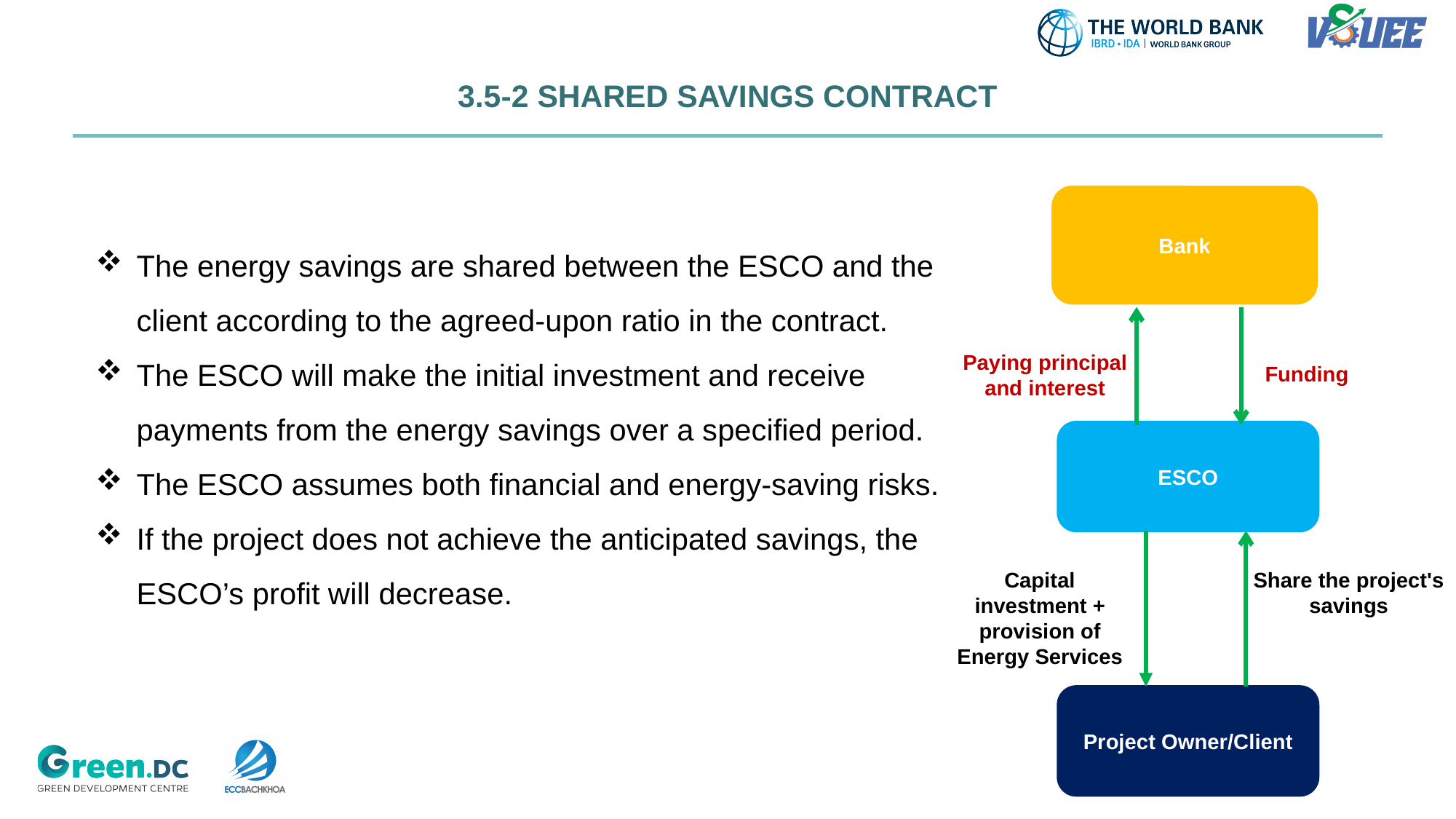

# 3.5-2 SHARED SAVINGS CONTRACT
Bank
Paying principal and interest
Funding
ESCO
Share the project's savings
Capital investment + provision of Energy Services
Project Owner/Client
The energy savings are shared between the ESCO and the client according to the agreed-upon ratio in the contract.
The ESCO will make the initial investment and receive payments from the energy savings over a specified period.
The ESCO assumes both financial and energy-saving risks.
If the project does not achieve the anticipated savings, the ESCO’s profit will decrease.